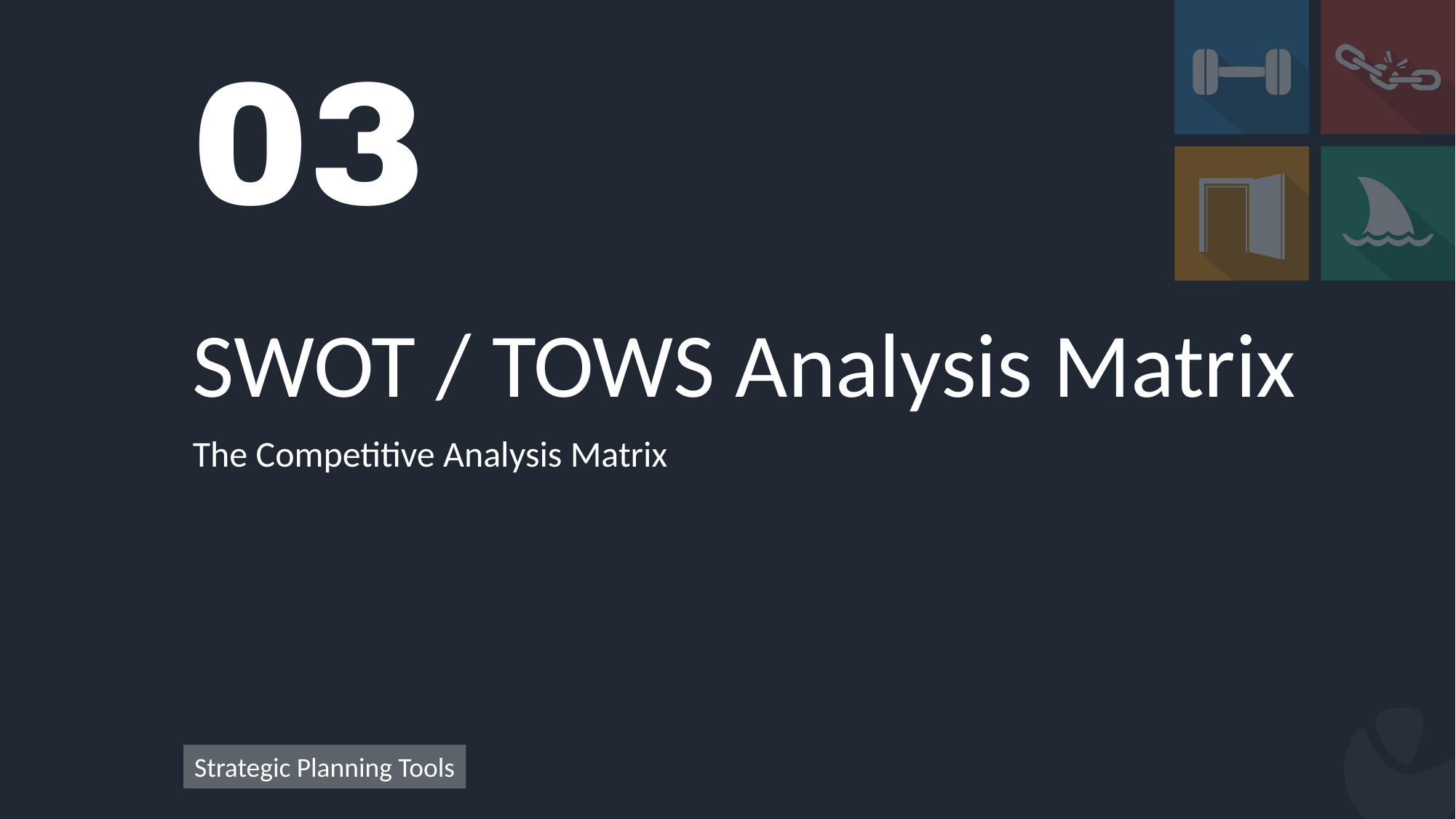

03
# SWOT / TOWS Analysis Matrix
The Competitive Analysis Matrix
Strategic Planning Tools